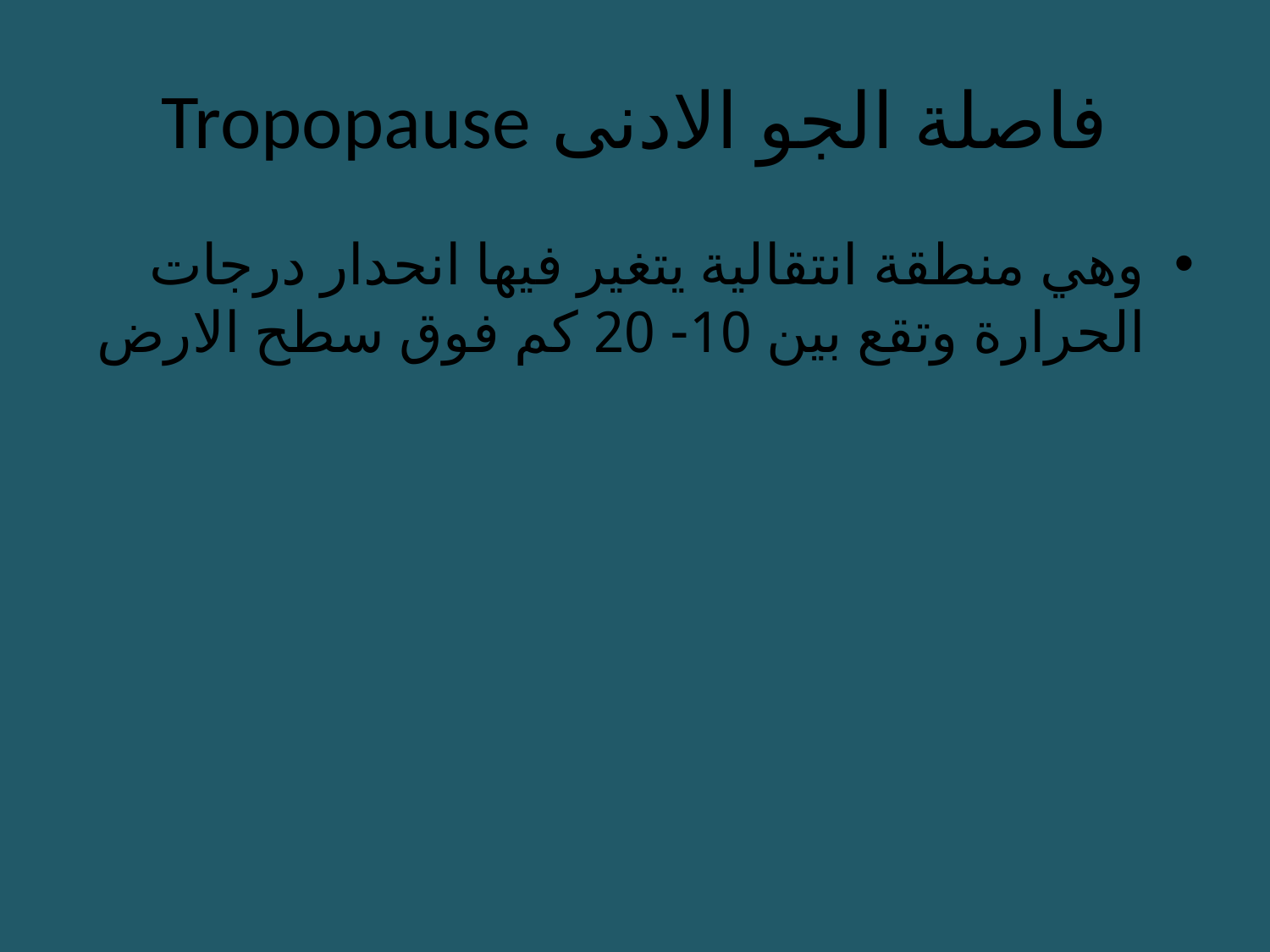

# فاصلة الجو الادنى Tropopause
وهي منطقة انتقالية يتغير فيها انحدار درجات الحرارة وتقع بين 10- 20 كم فوق سطح الارض